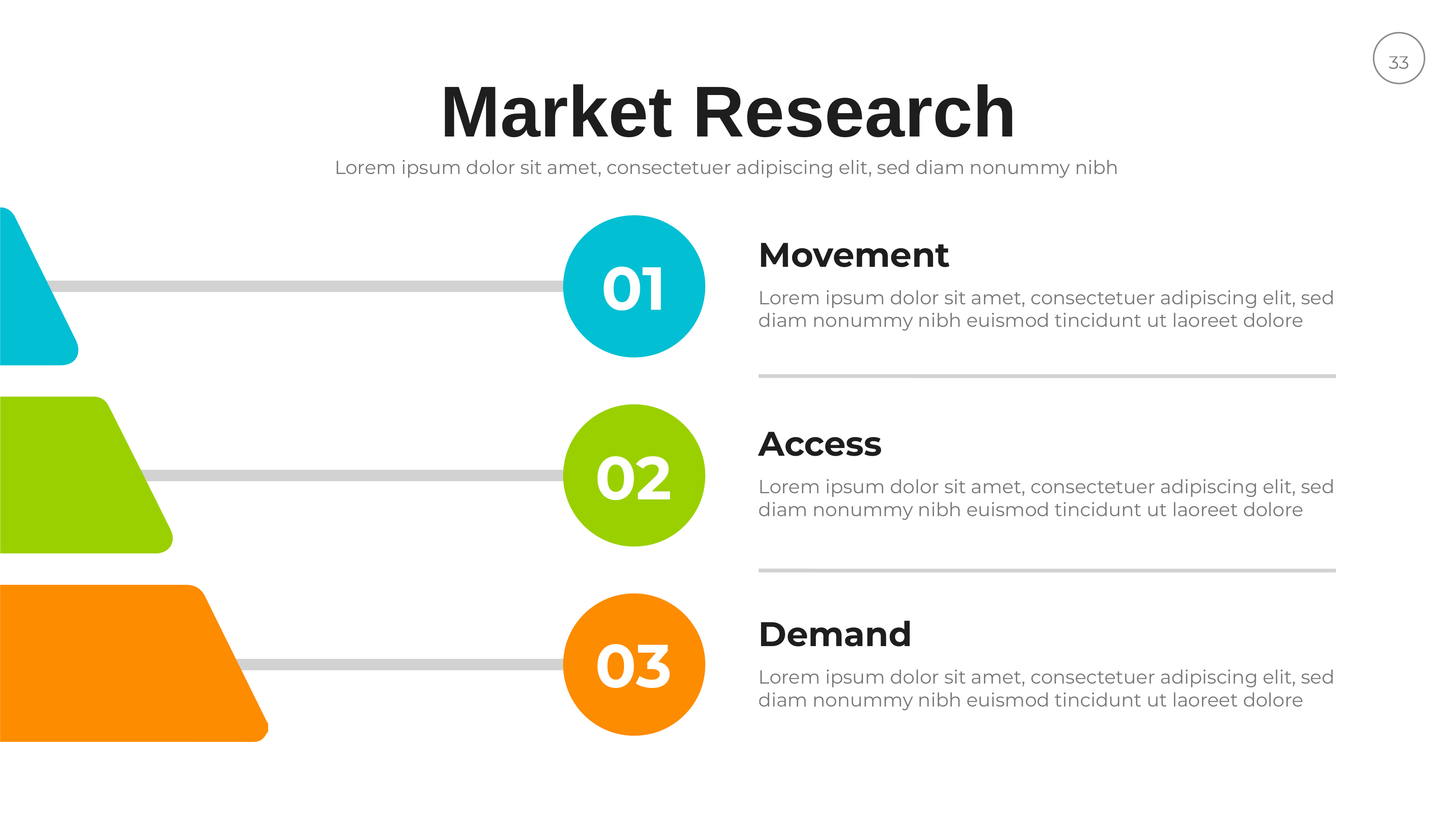

Market Research
Lorem ipsum dolor sit amet, consectetuer adipiscing elit, sed diam nonummy nibh

Movement
01
Lorem ipsum dolor sit amet, consectetuer adipiscing elit, sed diam nonummy nibh euismod tincidunt ut laoreet dolore

Access
02
Lorem ipsum dolor sit amet, consectetuer adipiscing elit, sed diam nonummy nibh euismod tincidunt ut laoreet dolore

Demand
03
Lorem ipsum dolor sit amet, consectetuer adipiscing elit, sed diam nonummy nibh euismod tincidunt ut laoreet dolore